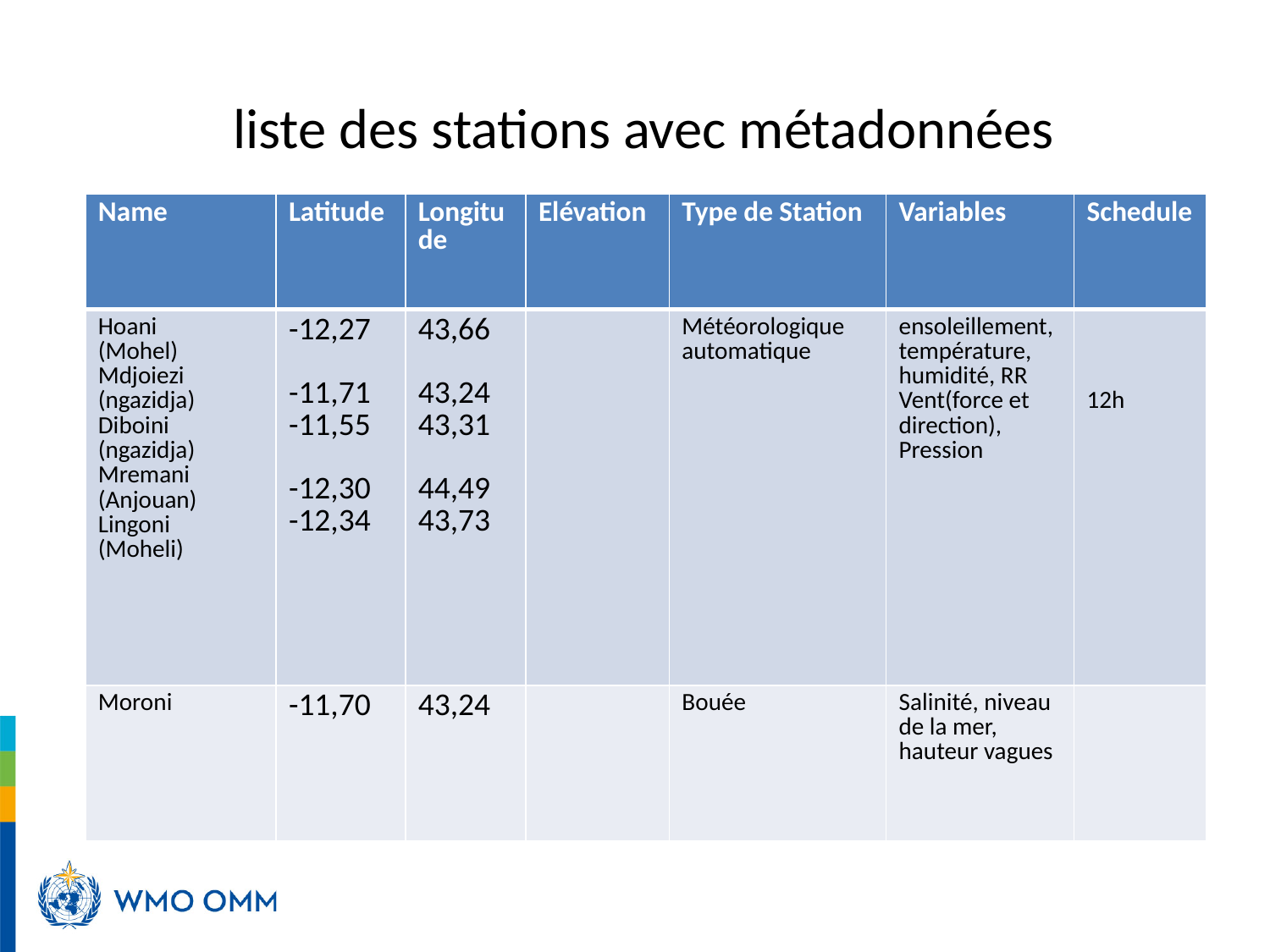

# liste des stations avec métadonnées
| Name | Latitude | Longitude | Elévation | Type de Station | Variables | Schedule |
| --- | --- | --- | --- | --- | --- | --- |
| Hoani (Mohel) Mdjoiezi (ngazidja) Diboini (ngazidja) Mremani (Anjouan) Lingoni (Moheli) | -12,27 -11,71 -11,55 -12,30 -12,34 | 43,66 43,24 43,31 44,49 43,73 |  | Météorologique automatique | ensoleillement, température, humidité, RR Vent(force et direction), Pression | 12h |
| Moroni | -11,70 | 43,24 |  | Bouée | Salinité, niveau de la mer, hauteur vagues |  |